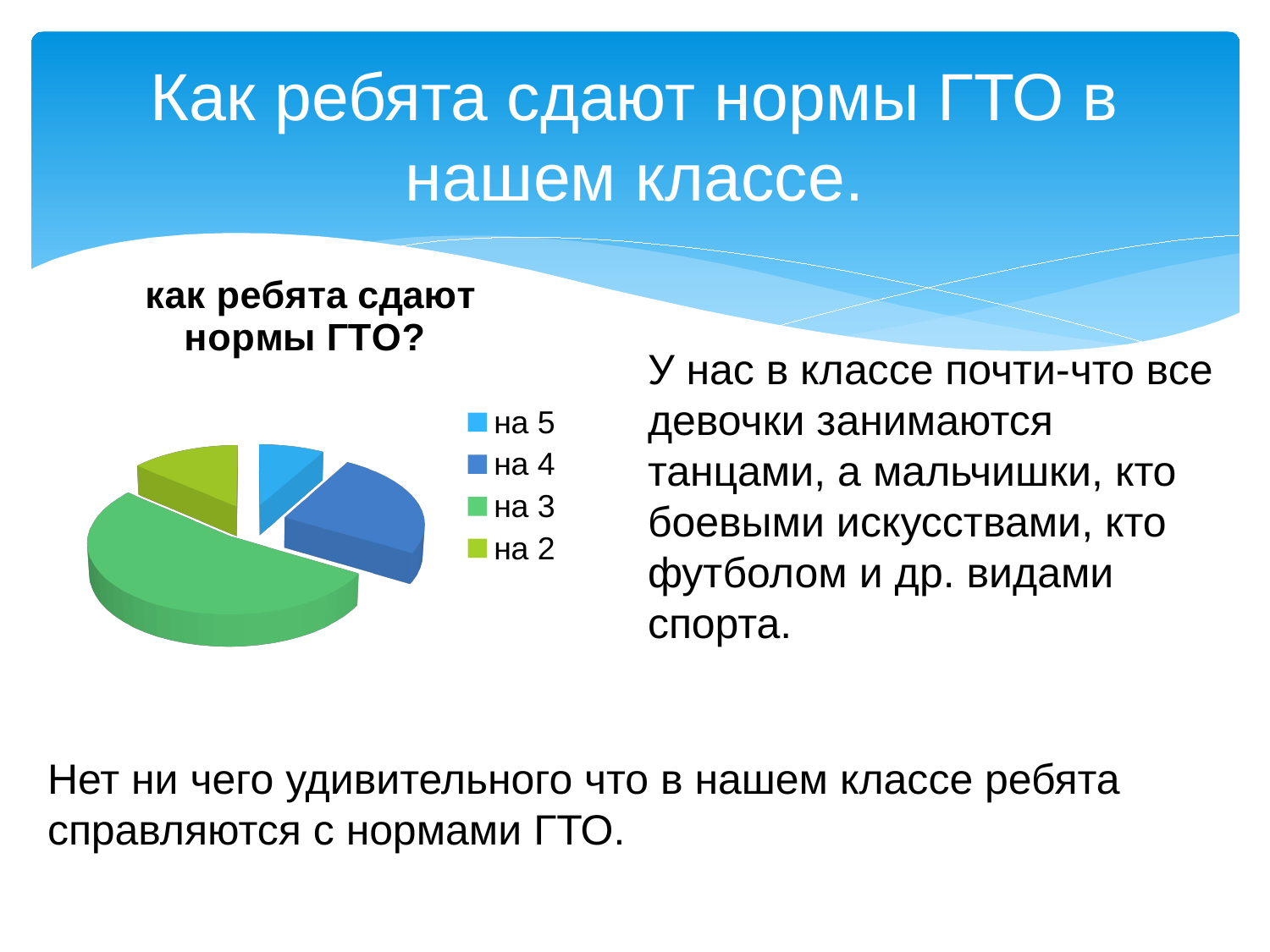

# Как ребята сдают нормы ГТО в нашем классе.

[unsupported chart]

У нас в классе почти-что все девочки занимаются танцами, а мальчишки, кто боевыми искусствами, кто футболом и др. видами спорта.
Нет ни чего удивительного что в нашем классе ребята справляются с нормами ГТО.